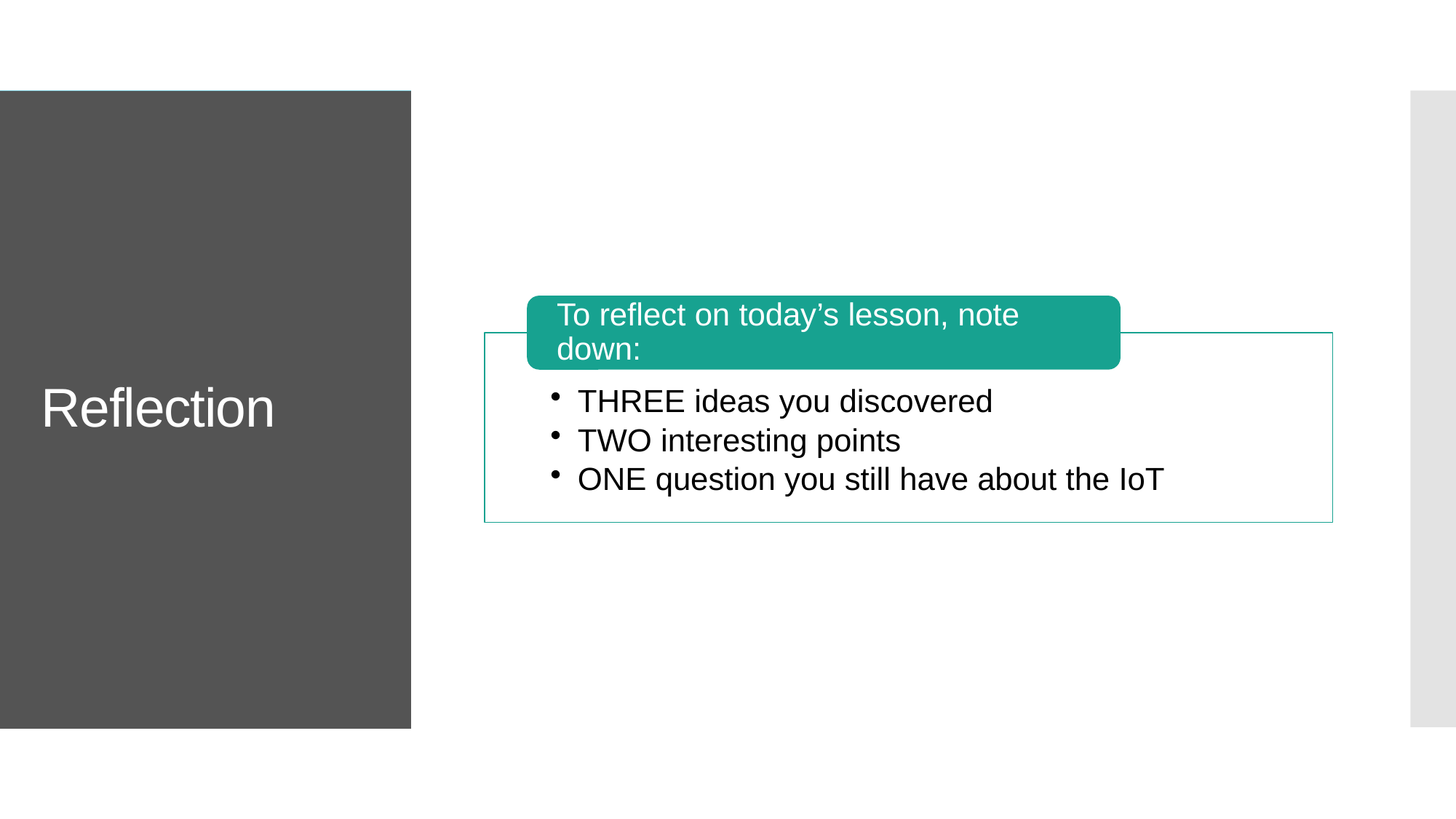

THREE ideas you discovered
TWO interesting points
ONE question you still have about the IoT
To reflect on today’s lesson, note down:

# Reflection